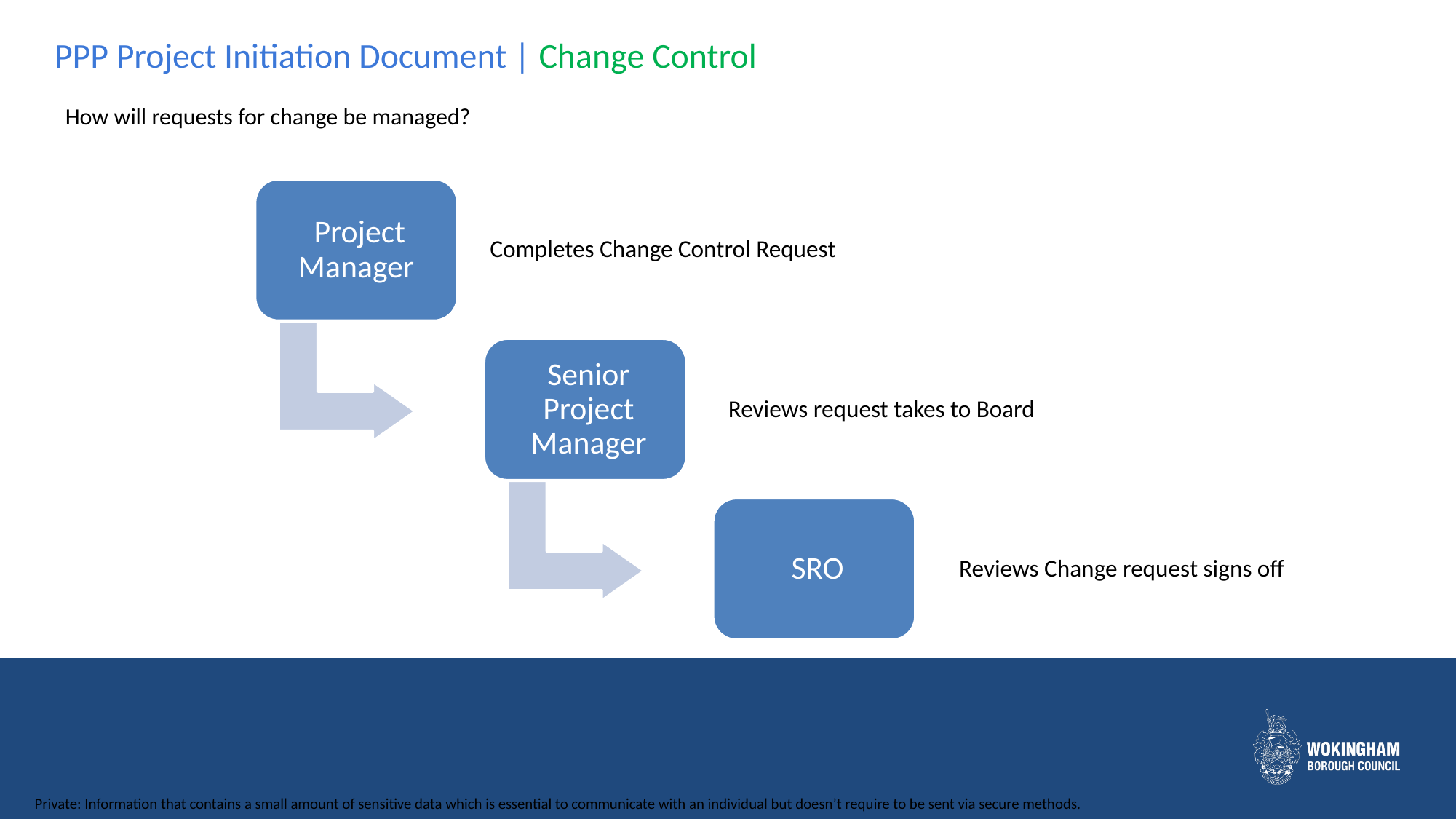

PPP Project Initiation Document | Change Control
How will requests for change be managed?
Project Manager
Completes Change Control Request
Senior Project Manager
Reviews request takes to Board
SRO
Reviews Change request signs off